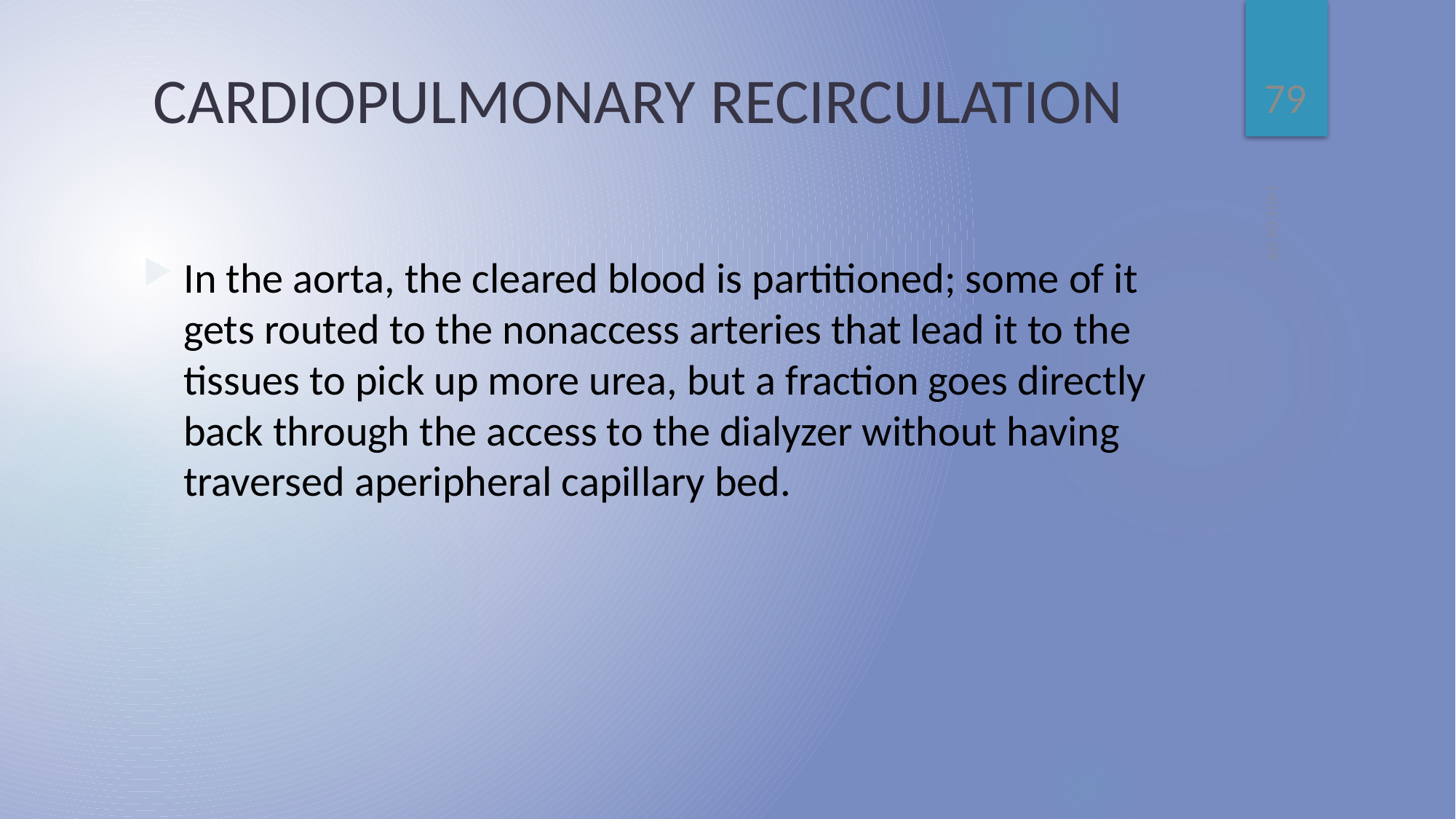

79
# CARDIOPULMONARY RECIRCULATION
1401.04.09
In the aorta, the cleared blood is partitioned; some of it gets routed to the nonaccess arteries that lead it to the tissues to pick up more urea, but a fraction goes directly back through the access to the dialyzer without having traversed aperipheral capillary bed.